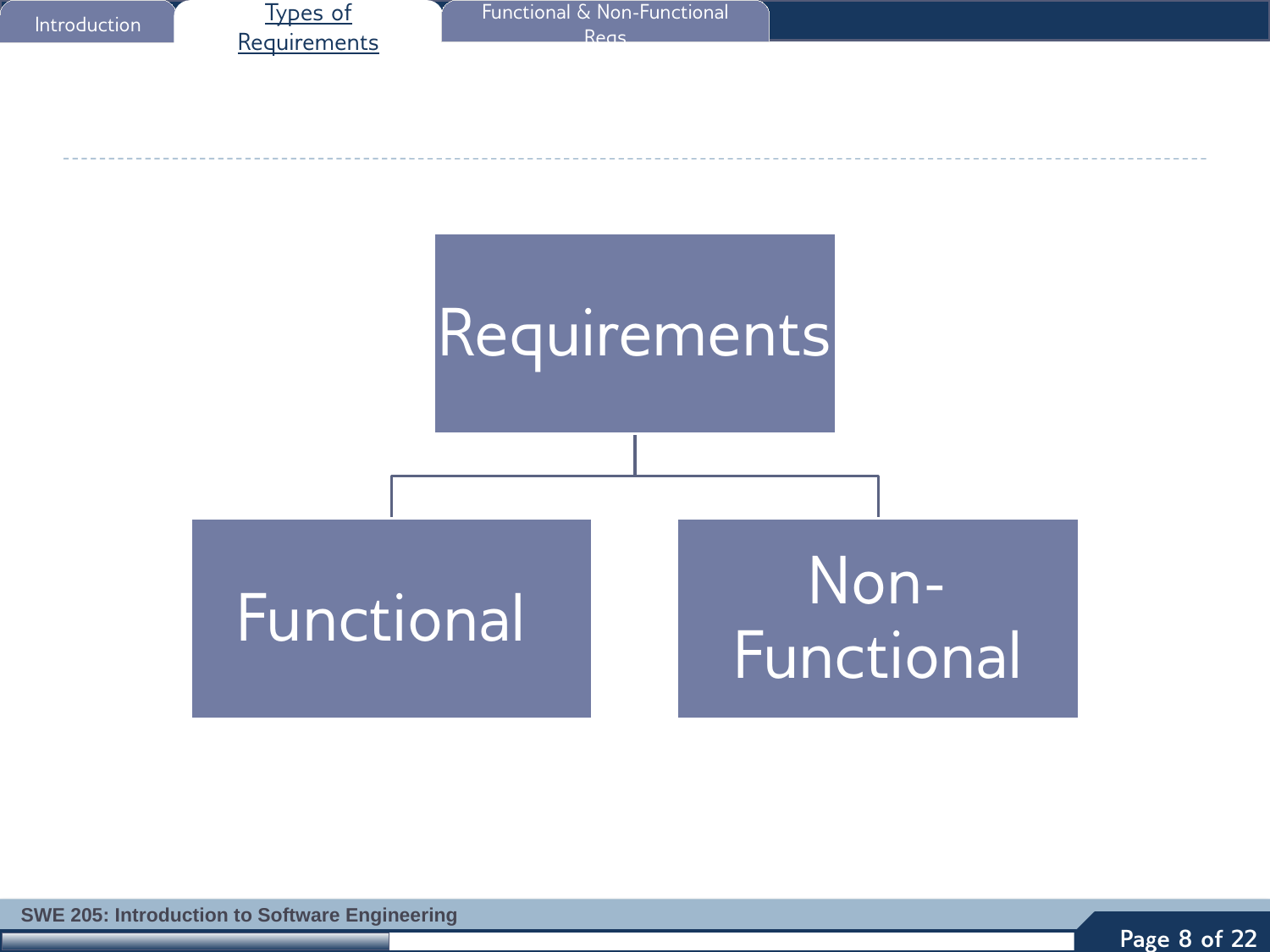

Introduction
Types of Requirements
Functional & Non-Functional Reqs
#
Requirements
Functional
Non-Functional
8
Page 8 of 22